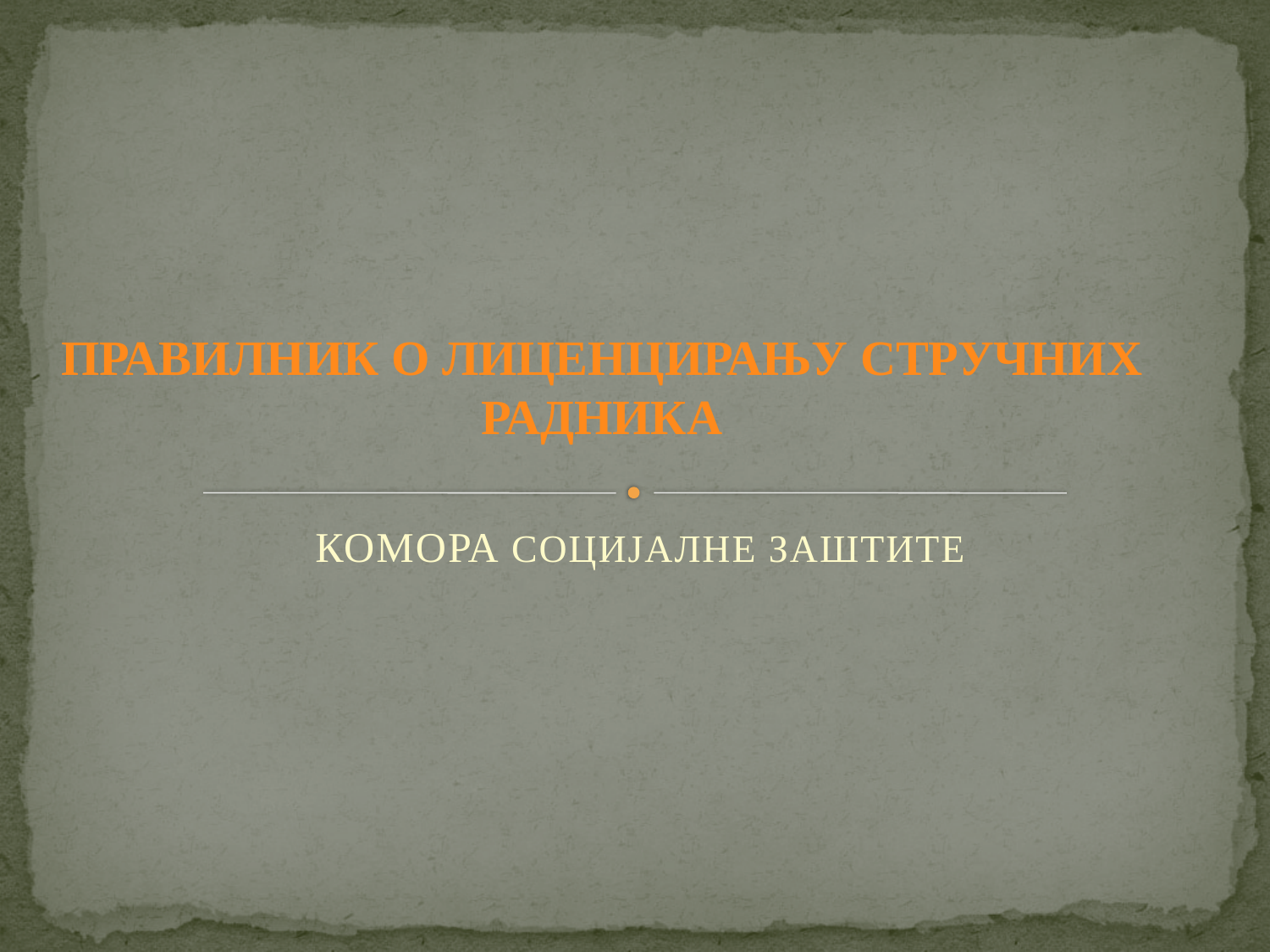

# ПРАВИЛНИК О ЛИЦЕНЦИРАЊУ СТРУЧНИХ РАДНИКА
КОМОРА СОЦИЈАЛНЕ ЗАШТИТЕ